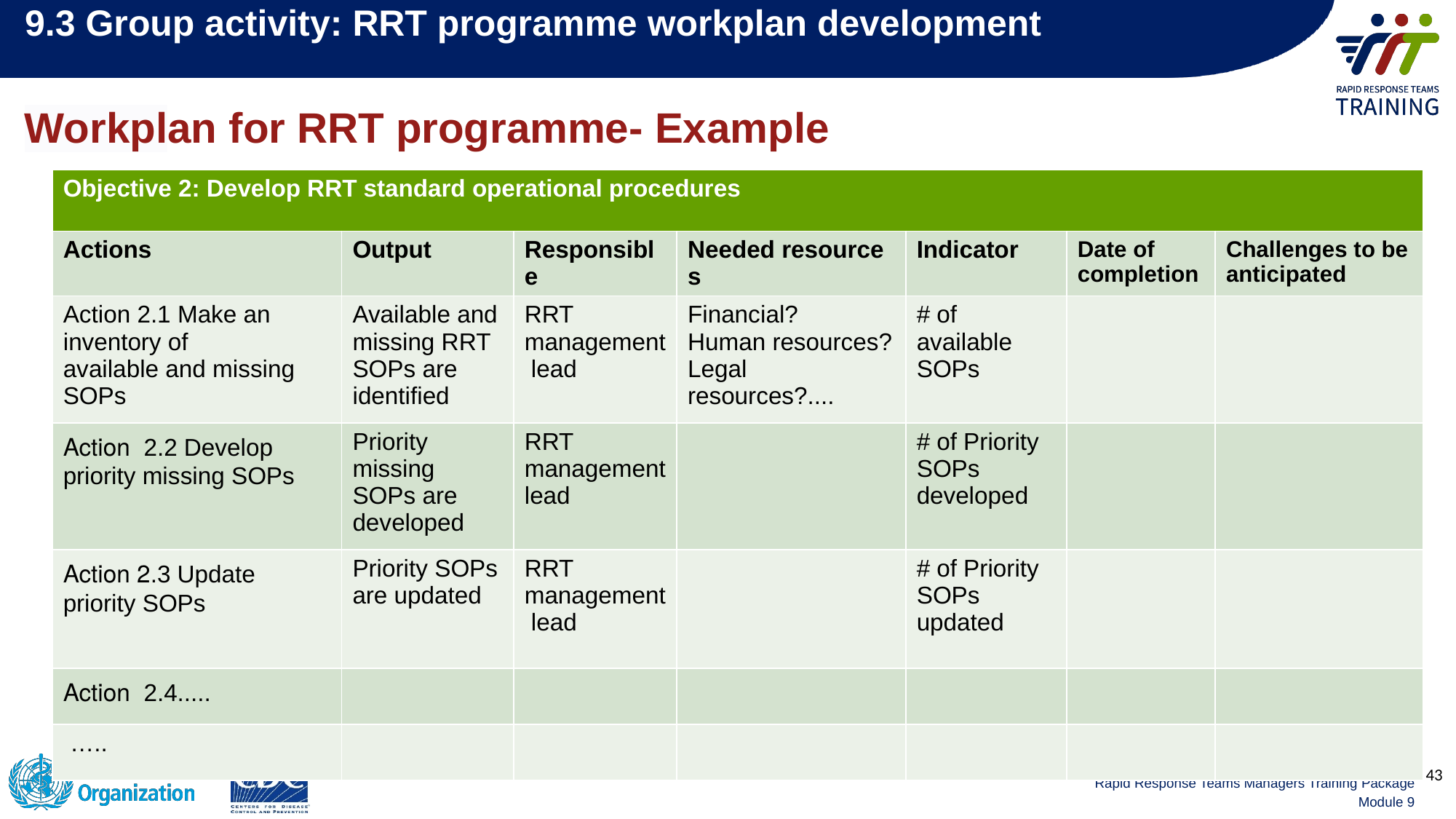

9.3 Group activity: RRT programme workplan development
Workplan for RRT programme- Example

| Objective 2: Develop RRT standard operational procedures |  |  |  |  |  |  |
| --- | --- | --- | --- | --- | --- | --- |
| Actions | Output | Responsible | Needed resources | Indicator | Date of completion | Challenges to be anticipated |
| Action 2.1 Make an inventory of available and missing SOPs | Available and missing RRT SOPs are identified | RRT management lead | Financial? Human resources? Legal resources?.... | # of available SOPs |  |  |
| Action  2.2 Develop  priority missing SOPs | Priority missing SOPs are developed | RRT  management lead |  | # of Priority SOPs developed |  |  |
| Action 2.3 Update priority SOPs | Priority SOPs are updated | RRT  management lead |  | # of Priority SOPs updated |  |  |
| Action  2.4..... |  |  |  |  |  |  |
| ….. |  |  |  |  |  |  |
43